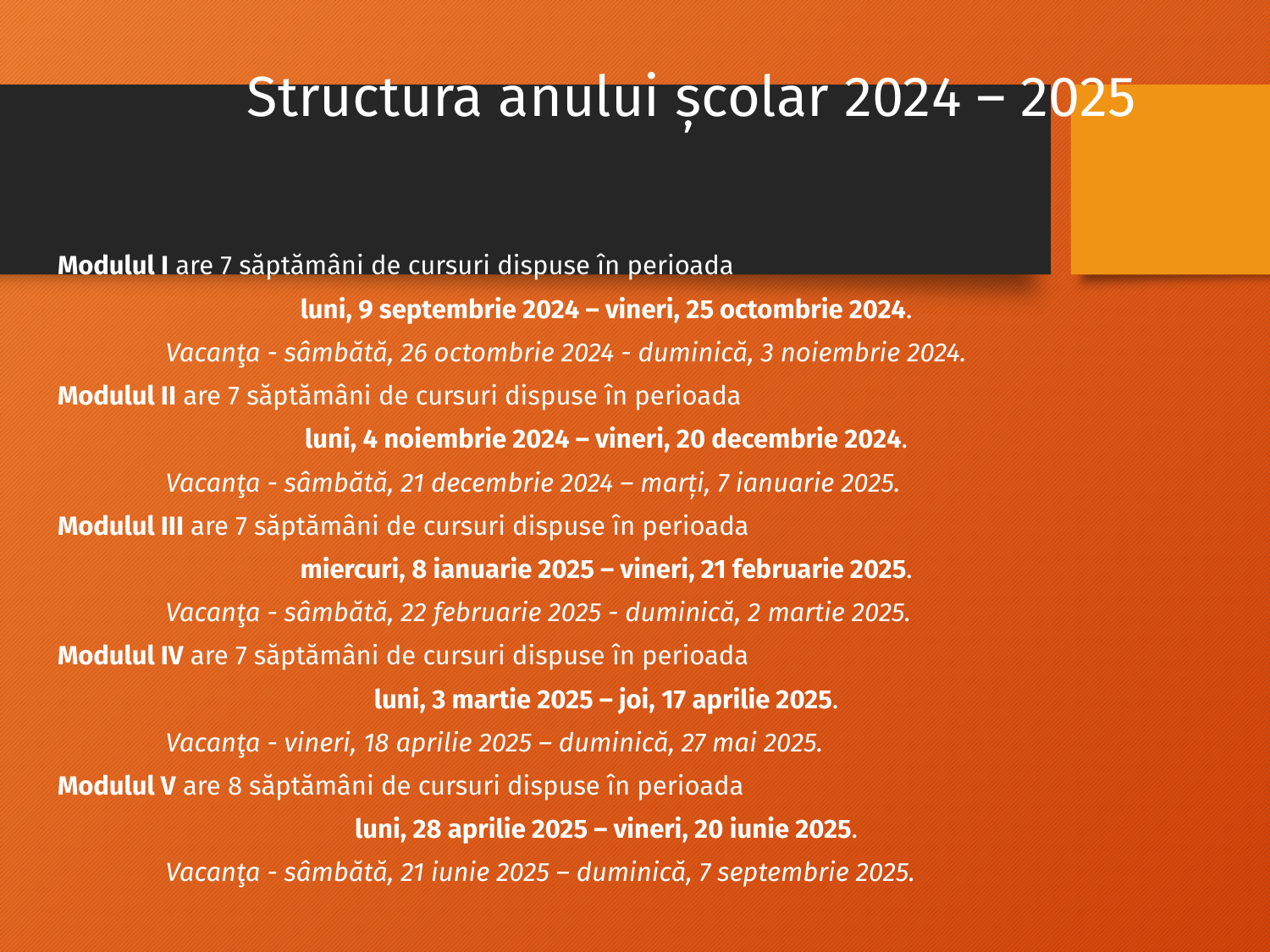

# Structura anului școlar 2024 – 2025
Modulul I are 7 săptămâni de cursuri dispuse în perioada
luni, 9 septembrie 2024 – vineri, 25 octombrie 2024.
	Vacanţa - sâmbătă, 26 octombrie 2024 - duminică, 3 noiembrie 2024.
Modulul II are 7 săptămâni de cursuri dispuse în perioada
luni, 4 noiembrie 2024 – vineri, 20 decembrie 2024.
	Vacanţa - sâmbătă, 21 decembrie 2024 – marți, 7 ianuarie 2025.
Modulul III are 7 săptămâni de cursuri dispuse în perioada
miercuri, 8 ianuarie 2025 – vineri, 21 februarie 2025.
	Vacanţa - sâmbătă, 22 februarie 2025 - duminică, 2 martie 2025.
Modulul IV are 7 săptămâni de cursuri dispuse în perioada
luni, 3 martie 2025 – joi, 17 aprilie 2025.
	Vacanţa - vineri, 18 aprilie 2025 – duminică, 27 mai 2025.
Modulul V are 8 săptămâni de cursuri dispuse în perioada
luni, 28 aprilie 2025 – vineri, 20 iunie 2025.
	Vacanţa - sâmbătă, 21 iunie 2025 – duminică, 7 septembrie 2025.